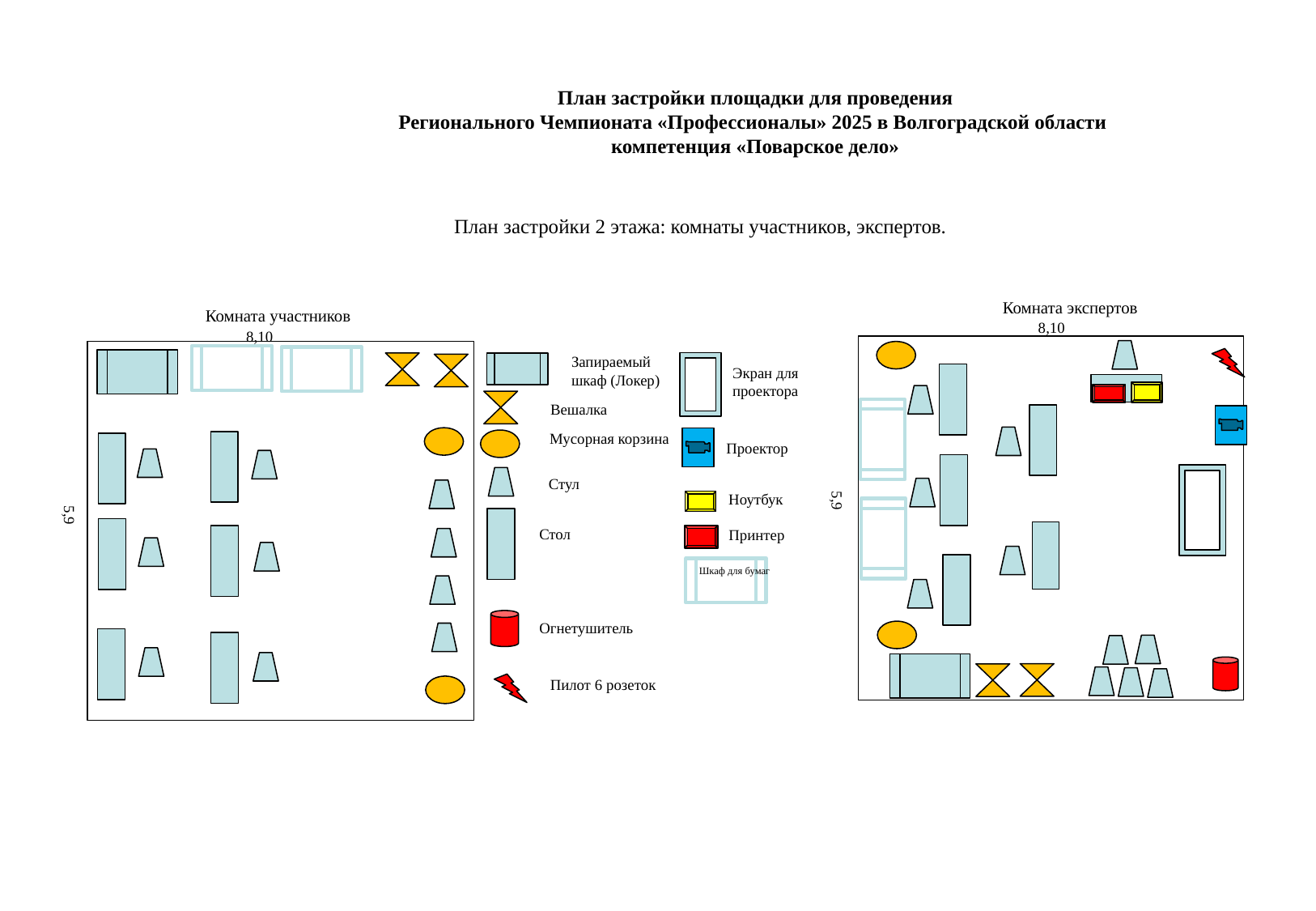

План застройки площадки для проведения
Регионального Чемпионата «Профессионалы» 2025 в Волгоградской области
компетенция «Поварское дело»

План застройки 2 этажа: комнаты участников, экспертов.

Комната экспертов
Комната участников
8,10
8,10

Запираемый шкаф (Локер)

Экран для проектора

Вешалка

Мусорная корзина

Проектор

Стул

Ноутбук

5,9
5,9

Стол
Принтер

 Шкаф для бумаг

Огнетушитель

Пилот 6 розеток